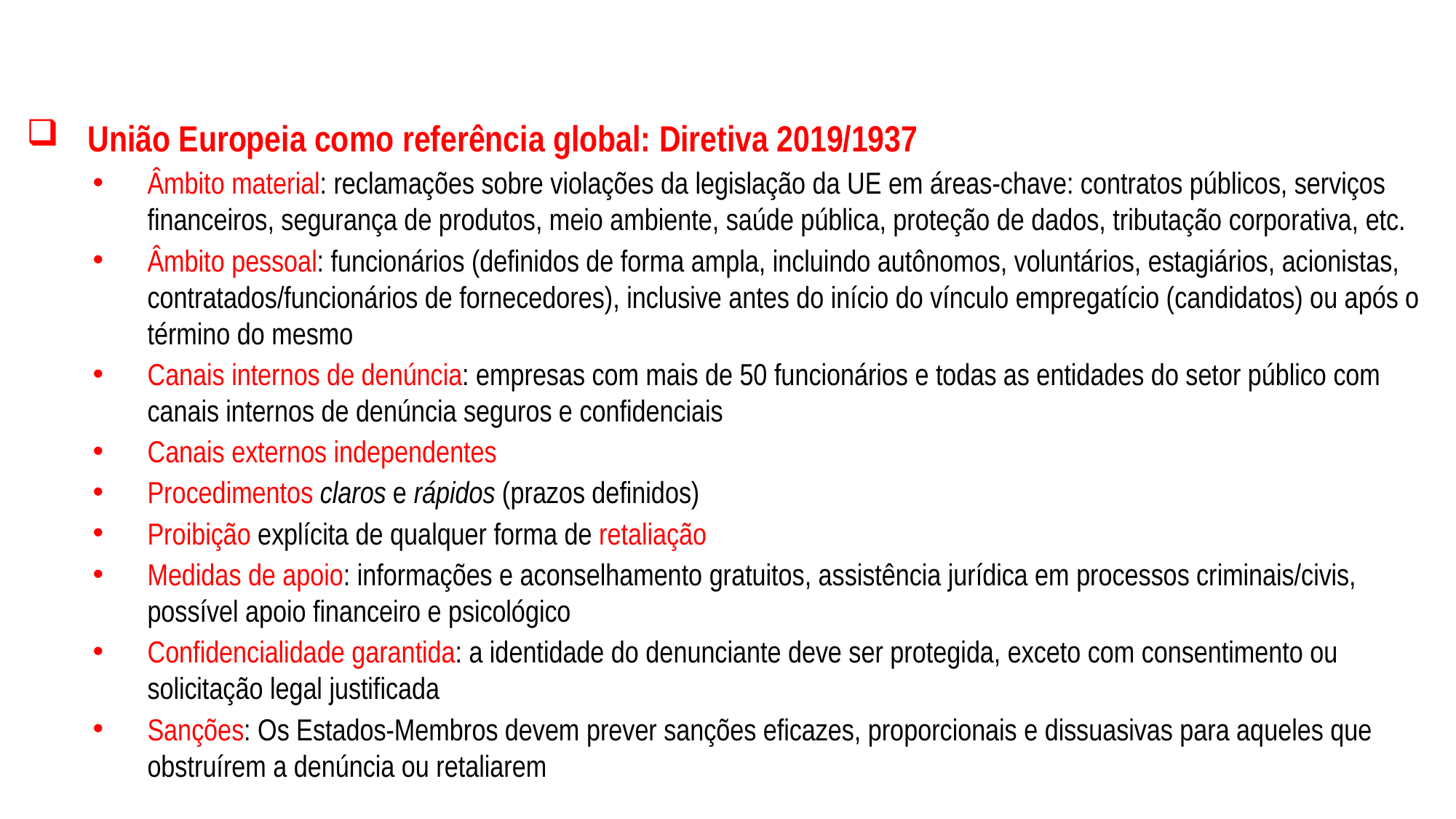

União Europeia como referência global: Diretiva 2019/1937
Âmbito material: reclamações sobre violações da legislação da UE em áreas-chave: contratos públicos, serviços financeiros, segurança de produtos, meio ambiente, saúde pública, proteção de dados, tributação corporativa, etc.
Âmbito pessoal: funcionários (definidos de forma ampla, incluindo autônomos, voluntários, estagiários, acionistas, contratados/funcionários de fornecedores), inclusive antes do início do vínculo empregatício (candidatos) ou após o término do mesmo
Canais internos de denúncia: empresas com mais de 50 funcionários e todas as entidades do setor público com canais internos de denúncia seguros e confidenciais
Canais externos independentes
Procedimentos claros e rápidos (prazos definidos)
Proibição explícita de qualquer forma de retaliação
Medidas de apoio: informações e aconselhamento gratuitos, assistência jurídica em processos criminais/civis, possível apoio financeiro e psicológico
Confidencialidade garantida: a identidade do denunciante deve ser protegida, exceto com consentimento ou solicitação legal justificada
Sanções: Os Estados-Membros devem prever sanções eficazes, proporcionais e dissuasivas para aqueles que obstruírem a denúncia ou retaliarem